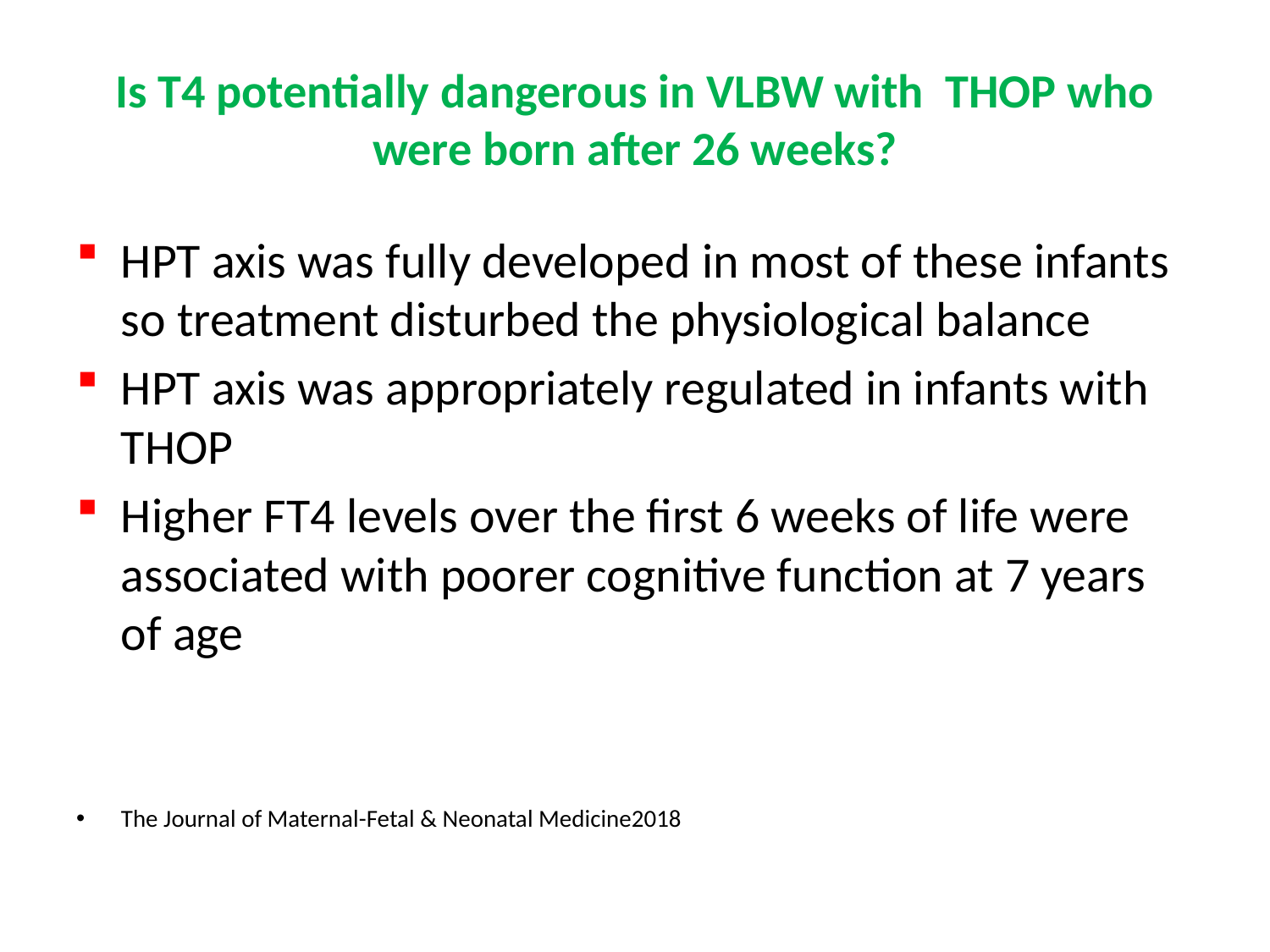

# Is T4 potentially dangerous in VLBW with  THOP who were born after 26 weeks?
HPT axis was fully developed in most of these infants so treatment disturbed the physiological balance
HPT axis was appropriately regulated in infants with THOP
Higher FT4 levels over the first 6 weeks of life were associated with poorer cognitive function at 7 years of age

The Journal of Maternal-Fetal & Neonatal Medicine2018